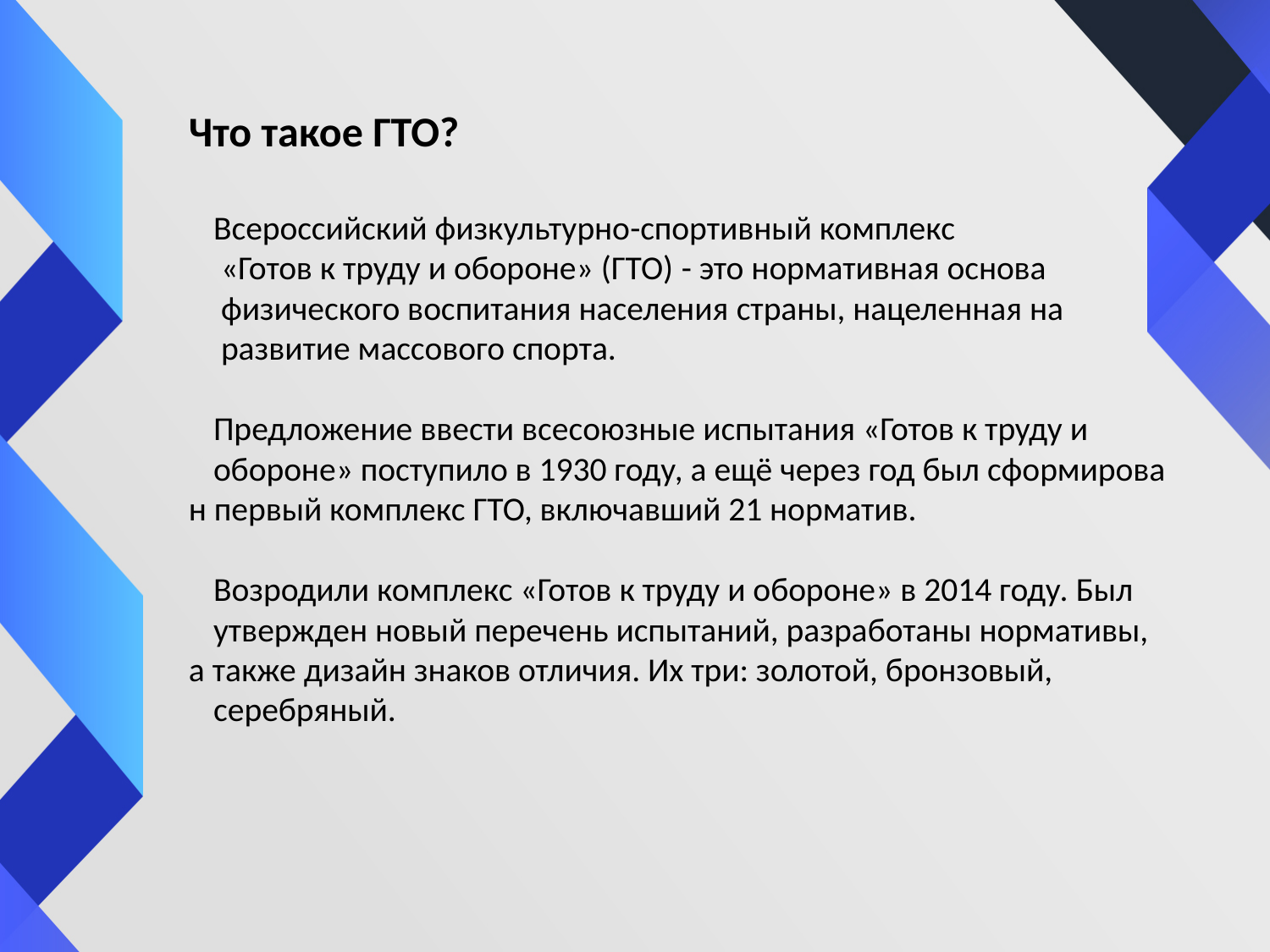

Что такое ГТО?

Всероссийский физкультурно-спортивный комплекс
 «Готов к труду и обороне» (ГТО) - это нормативная основа
 физического воспитания населения страны, нацеленная на
 развитие массового спорта.
Предложение ввести всесоюзные испытания «Готов к труду и
обороне» поступило в 1930 году, а ещё через год был сформирован первый комплекс ГТО, включавший 21 норматив.

Возродили комплекс «Готов к труду и обороне» в 2014 году. Был
утвержден новый перечень испытаний, разработаны нормативы, а также дизайн знаков отличия. Их три: золотой, бронзовый,
серебряный.